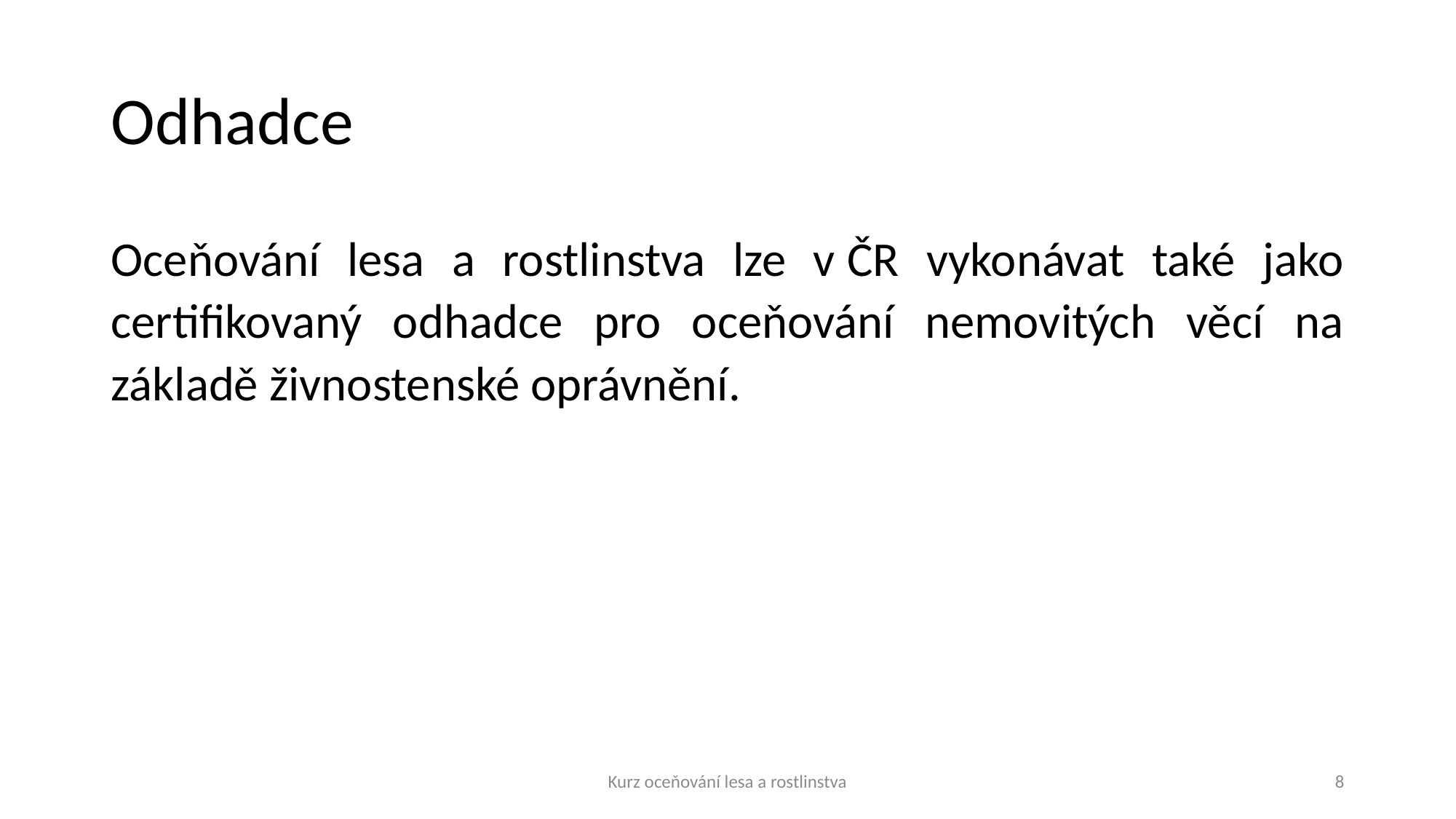

# Odhadce
Oceňování lesa a rostlinstva lze v ČR vykonávat také jako certifikovaný odhadce pro oceňování nemovitých věcí na základě živnostenské oprávnění.

Kurz oceňování lesa a rostlinstva
8